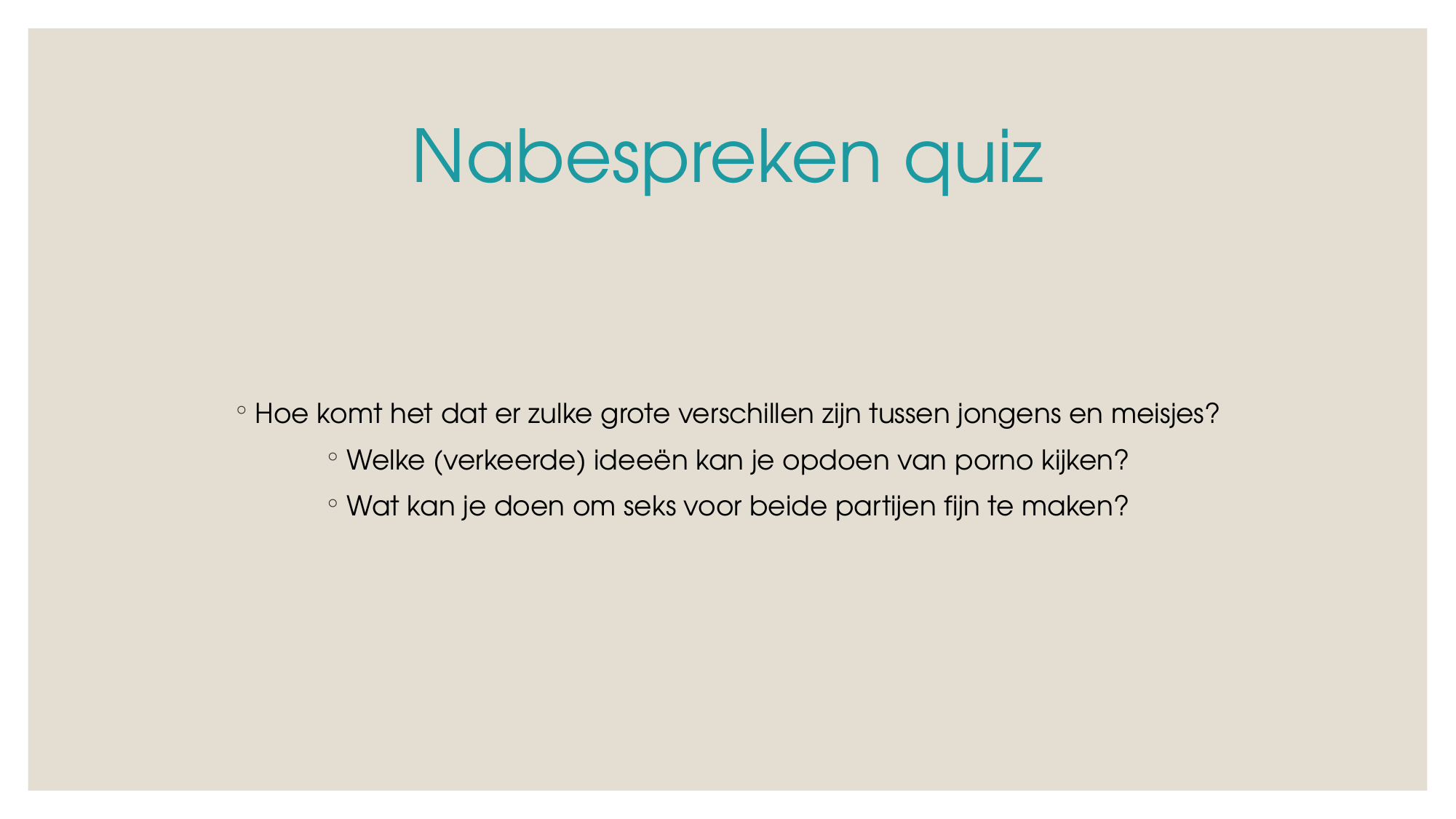

# Nabespreken quiz

Hoe komt het dat er zulke grote verschillen zijn tussen jongens en meisjes?
Welke (verkeerde) ideeën kan je opdoen van porno kijken?
Wat kan je doen om seks voor beide partijen fijn te maken?